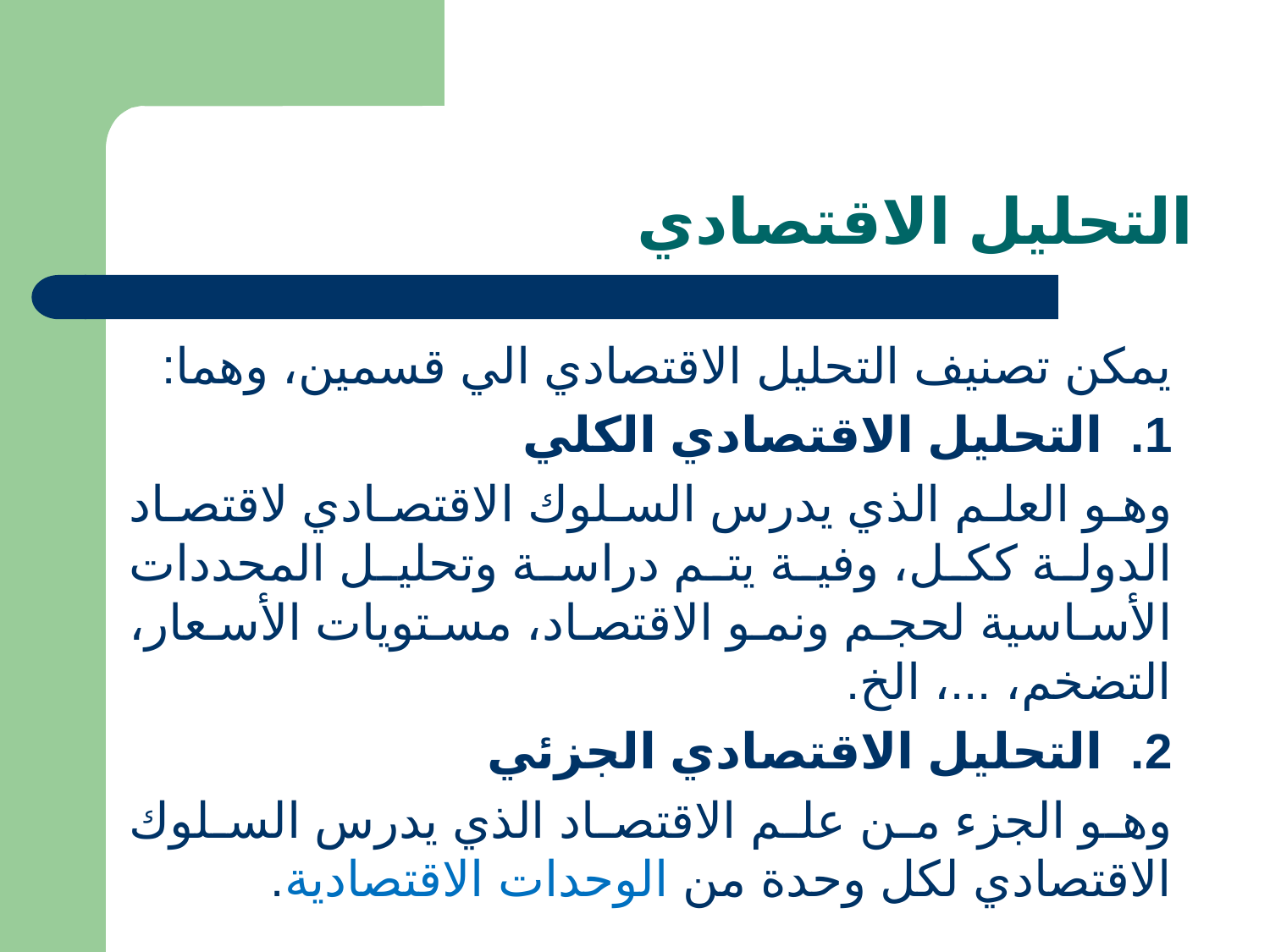

# التحليل الاقتصادي
يمكن تصنيف التحليل الاقتصادي الي قسمين، وهما:
1.  التحليل الاقتصادي الكلي
وهو العلم الذي يدرس السلوك الاقتصادي لاقتصاد الدولة ككل، وفية يتم دراسة وتحليل المحددات الأساسية لحجم ونمو الاقتصاد، مستويات الأسعار، التضخم، ...، الخ.
2.  التحليل الاقتصادي الجزئي
وهو الجزء من علم الاقتصاد الذي يدرس السلوك الاقتصادي لكل وحدة من الوحدات الاقتصادية.